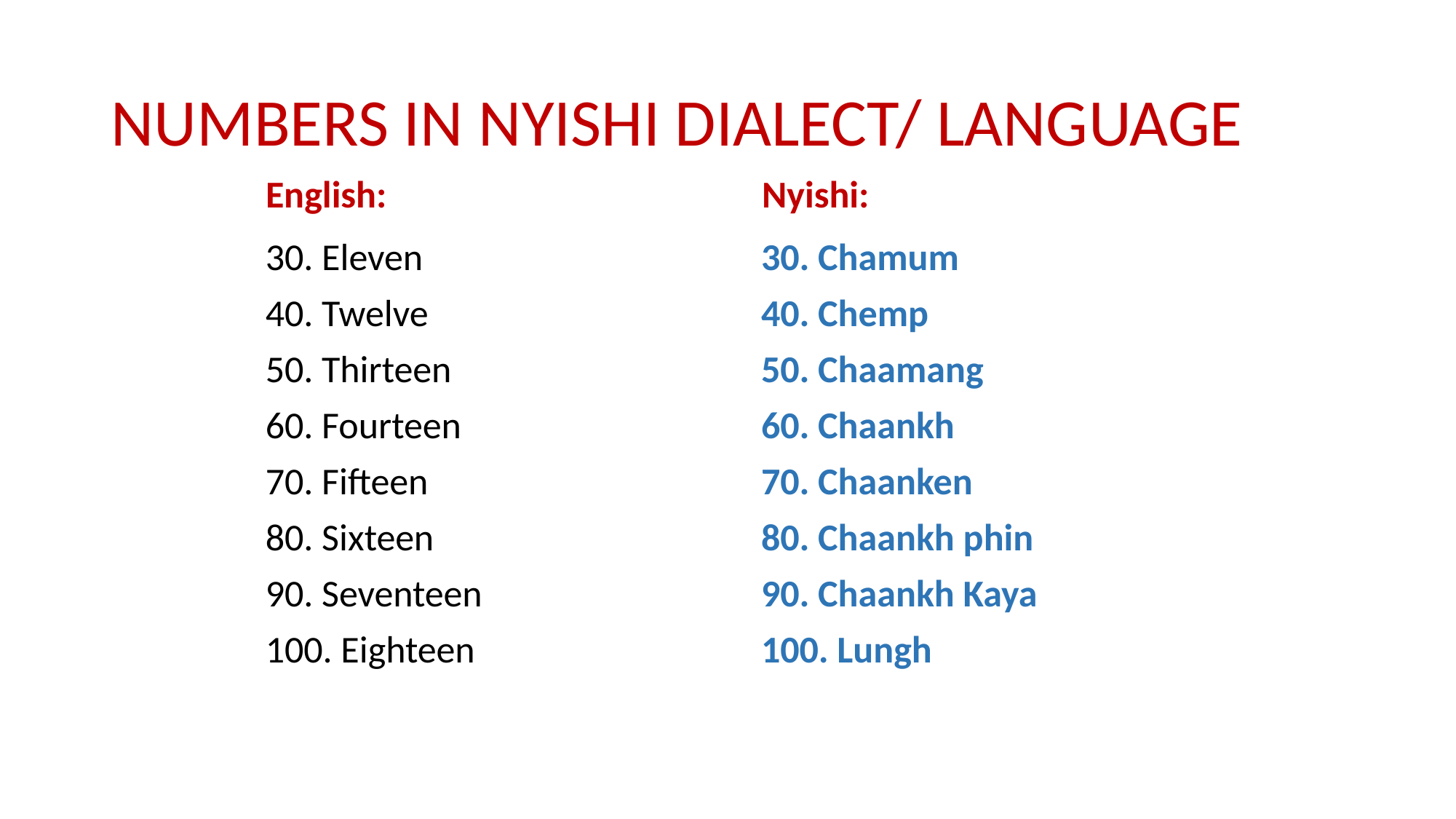

NUMBERS IN NYISHI DIALECT/ LANGUAGE
	English:			       Nyishi:
30. Eleven
40. Twelve
50. Thirteen
60. Fourteen
70. Fifteen
80. Sixteen
90. Seventeen
100. Eighteen
30. Chamum
40. Chemp
50. Chaamang
60. Chaankh
70. Chaanken
80. Chaankh phin
90. Chaankh Kaya
100. Lungh